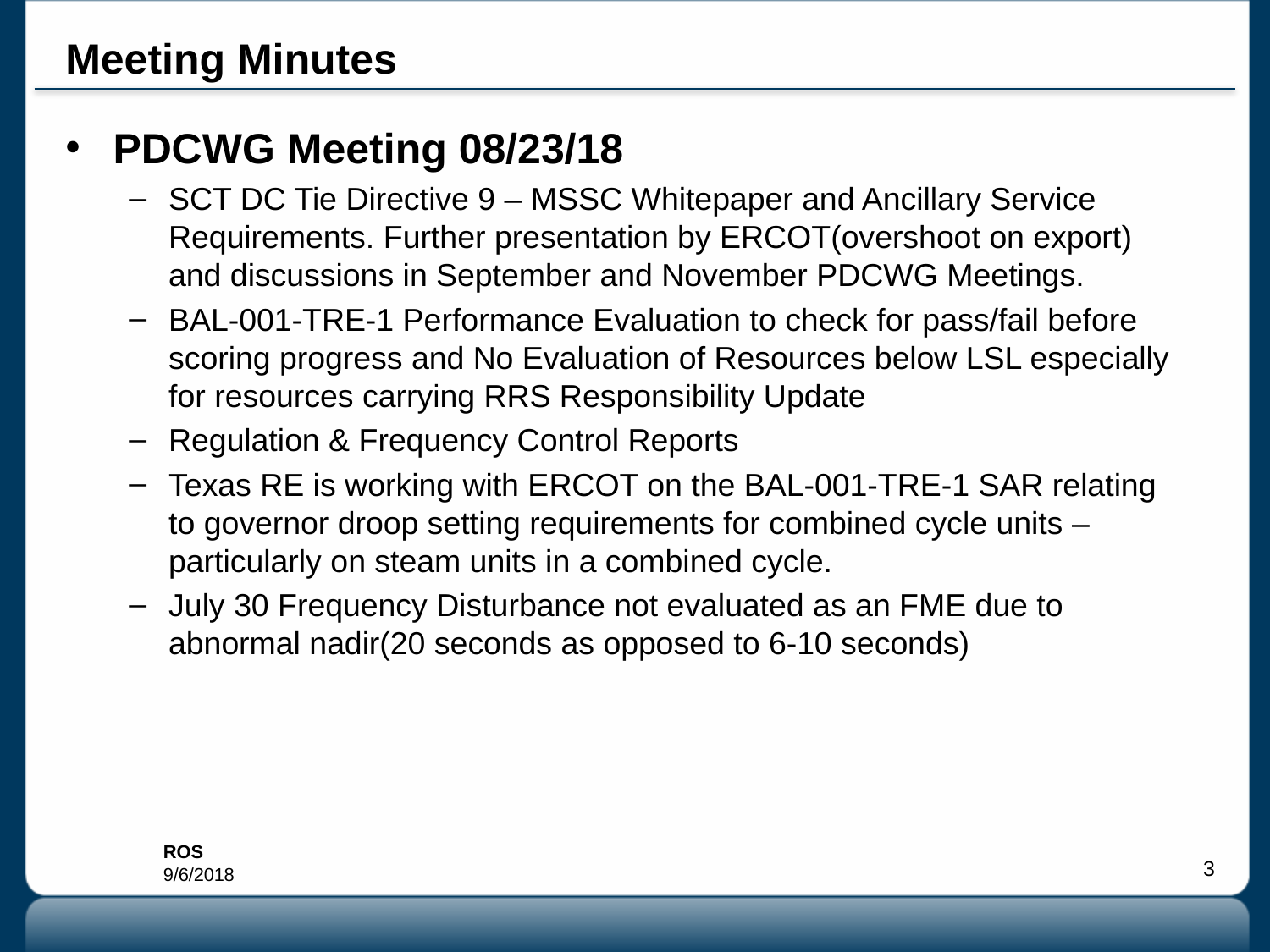

# Meeting Minutes
PDCWG Meeting 08/23/18
SCT DC Tie Directive 9 – MSSC Whitepaper and Ancillary Service Requirements. Further presentation by ERCOT(overshoot on export) and discussions in September and November PDCWG Meetings.
BAL-001-TRE-1 Performance Evaluation to check for pass/fail before scoring progress and No Evaluation of Resources below LSL especially for resources carrying RRS Responsibility Update
Regulation & Frequency Control Reports
Texas RE is working with ERCOT on the BAL-001-TRE-1 SAR relating to governor droop setting requirements for combined cycle units – particularly on steam units in a combined cycle.
July 30 Frequency Disturbance not evaluated as an FME due to abnormal nadir(20 seconds as opposed to 6-10 seconds)